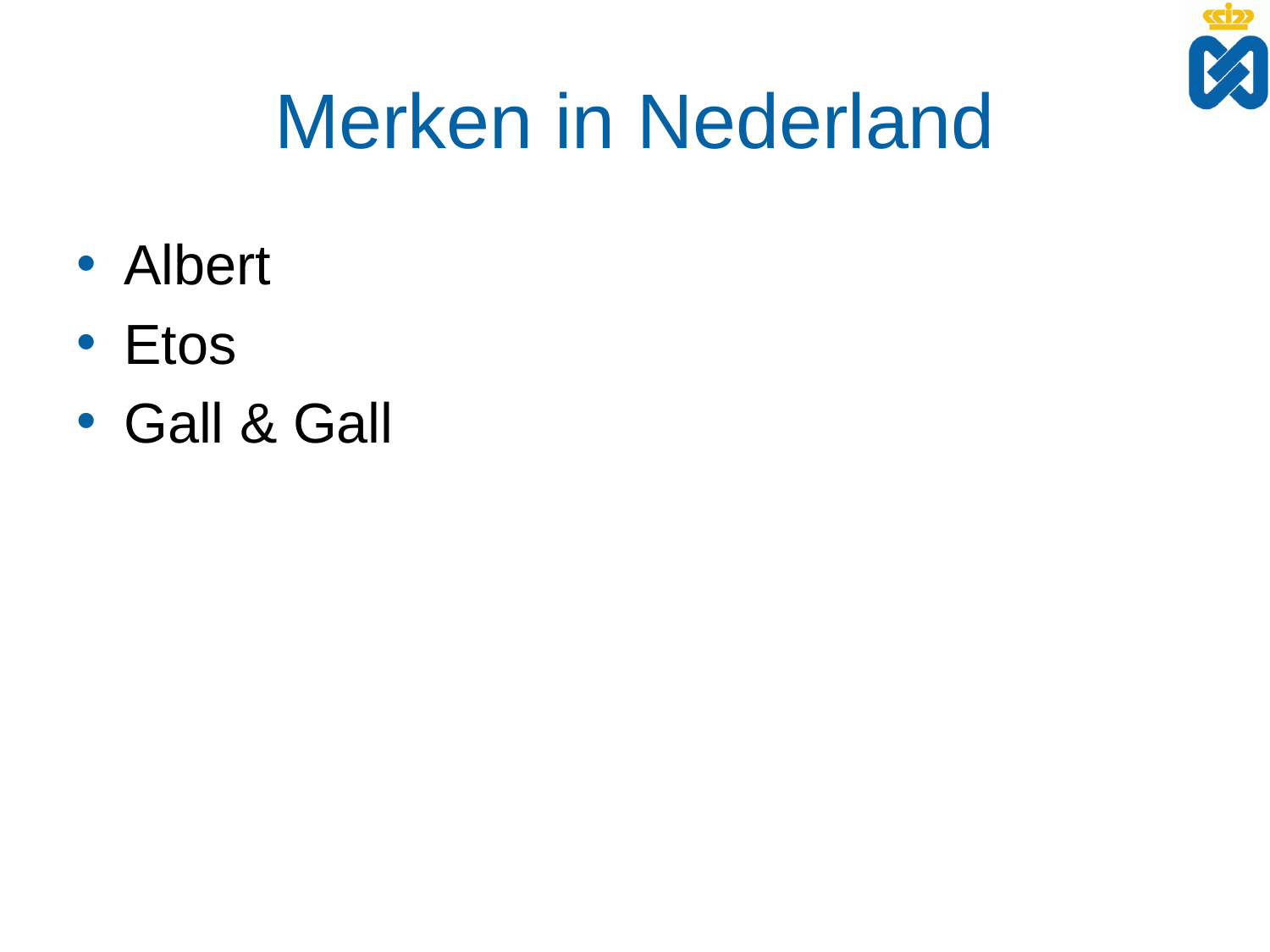

# Merken in Nederland
Albert
Etos
Gall & Gall